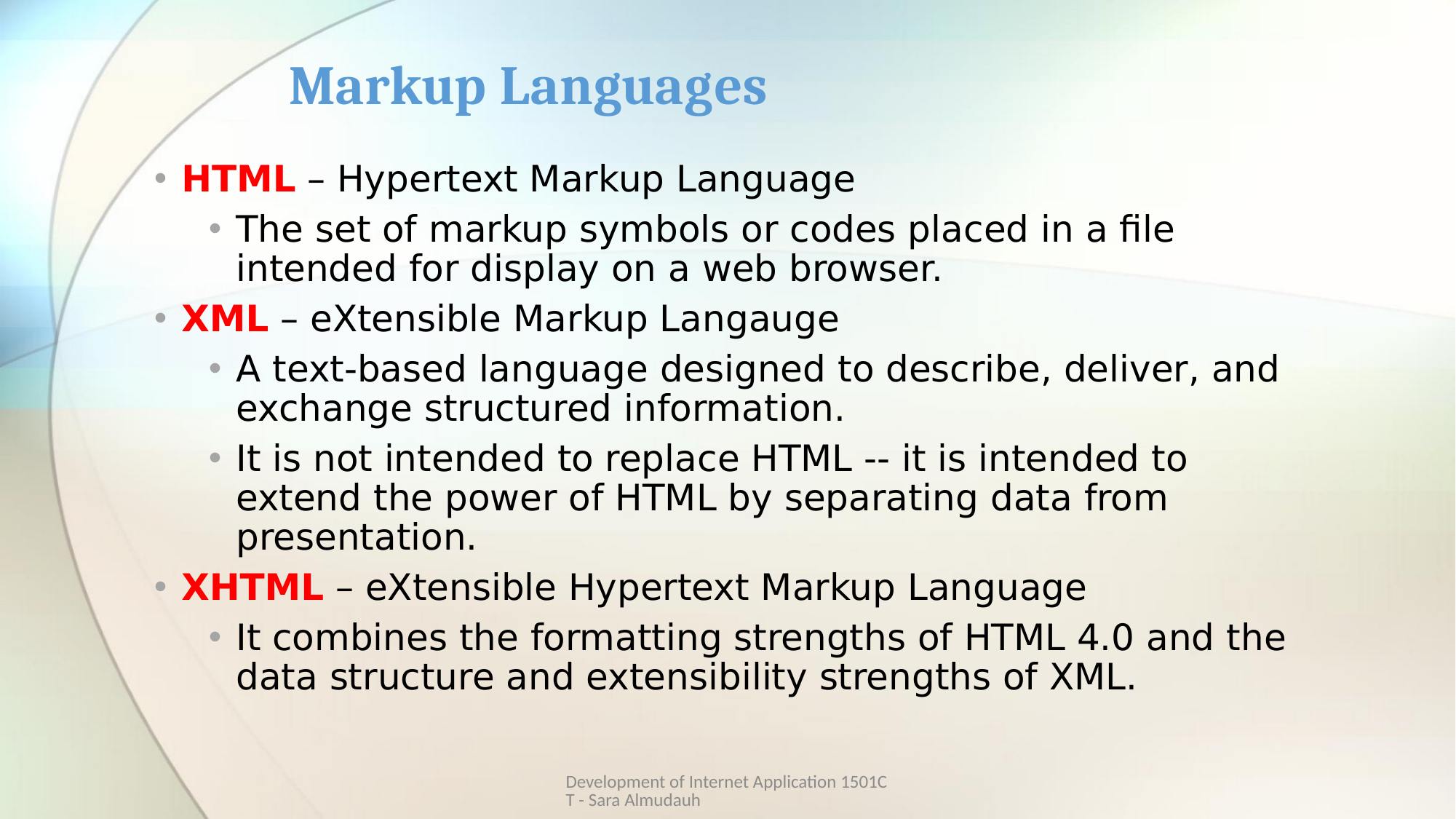

# Markup Languages
HTML – Hypertext Markup Language
The set of markup symbols or codes placed in a file intended for display on a web browser.
XML – eXtensible Markup Langauge
A text-based language designed to describe, deliver, and exchange structured information.
It is not intended to replace HTML -- it is intended to extend the power of HTML by separating data from presentation.
XHTML – eXtensible Hypertext Markup Language
It combines the formatting strengths of HTML 4.0 and the data structure and extensibility strengths of XML.

Development of Internet Application 1501CT - Sara Almudauh